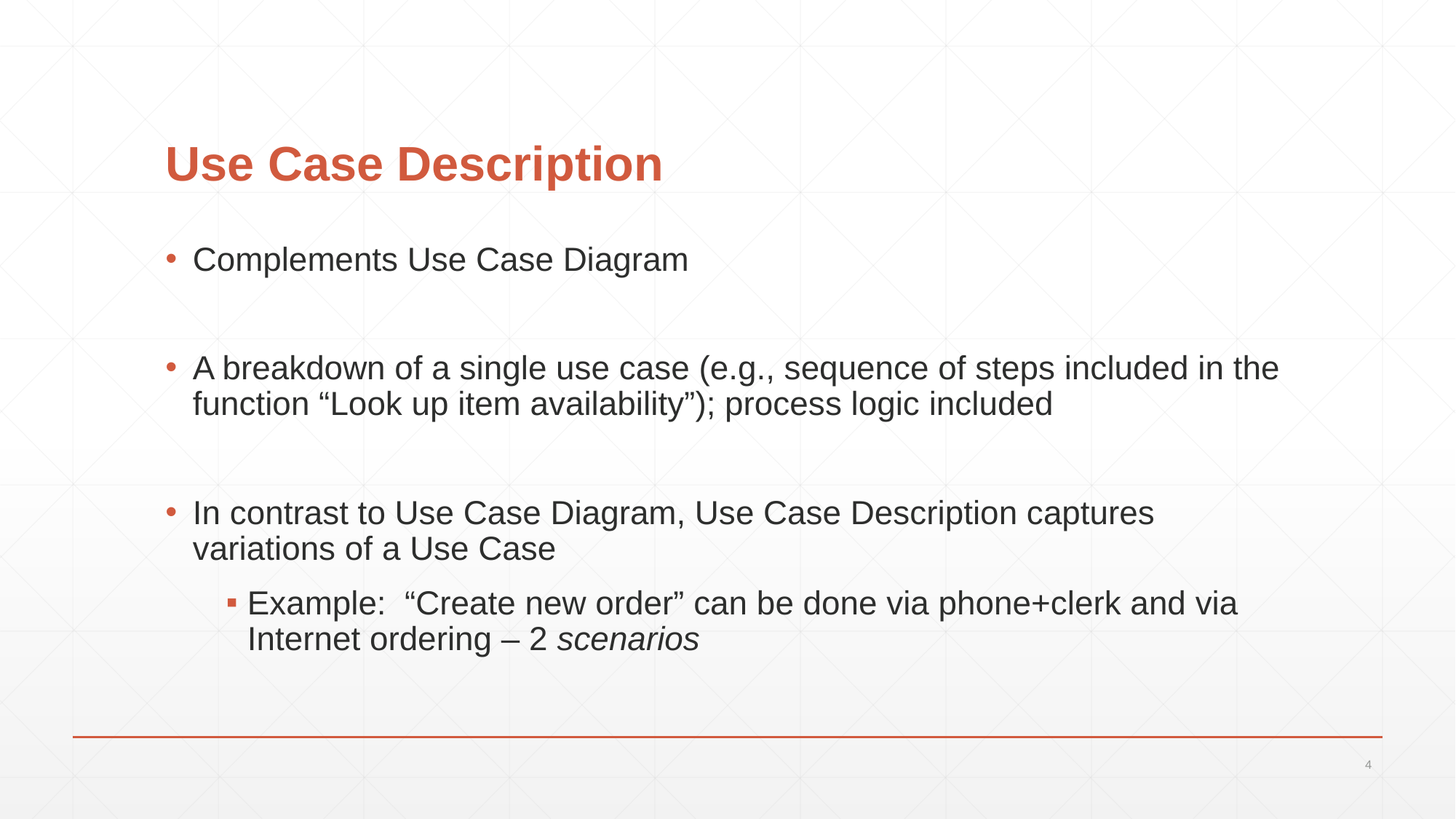

# Use Case Description
Complements Use Case Diagram

A breakdown of a single use case (e.g., sequence of steps included in the function “Look up item availability”); process logic included

In contrast to Use Case Diagram, Use Case Description captures variations of a Use Case
Example:  “Create new order” can be done via phone+clerk and via Internet ordering – 2 scenarios
4